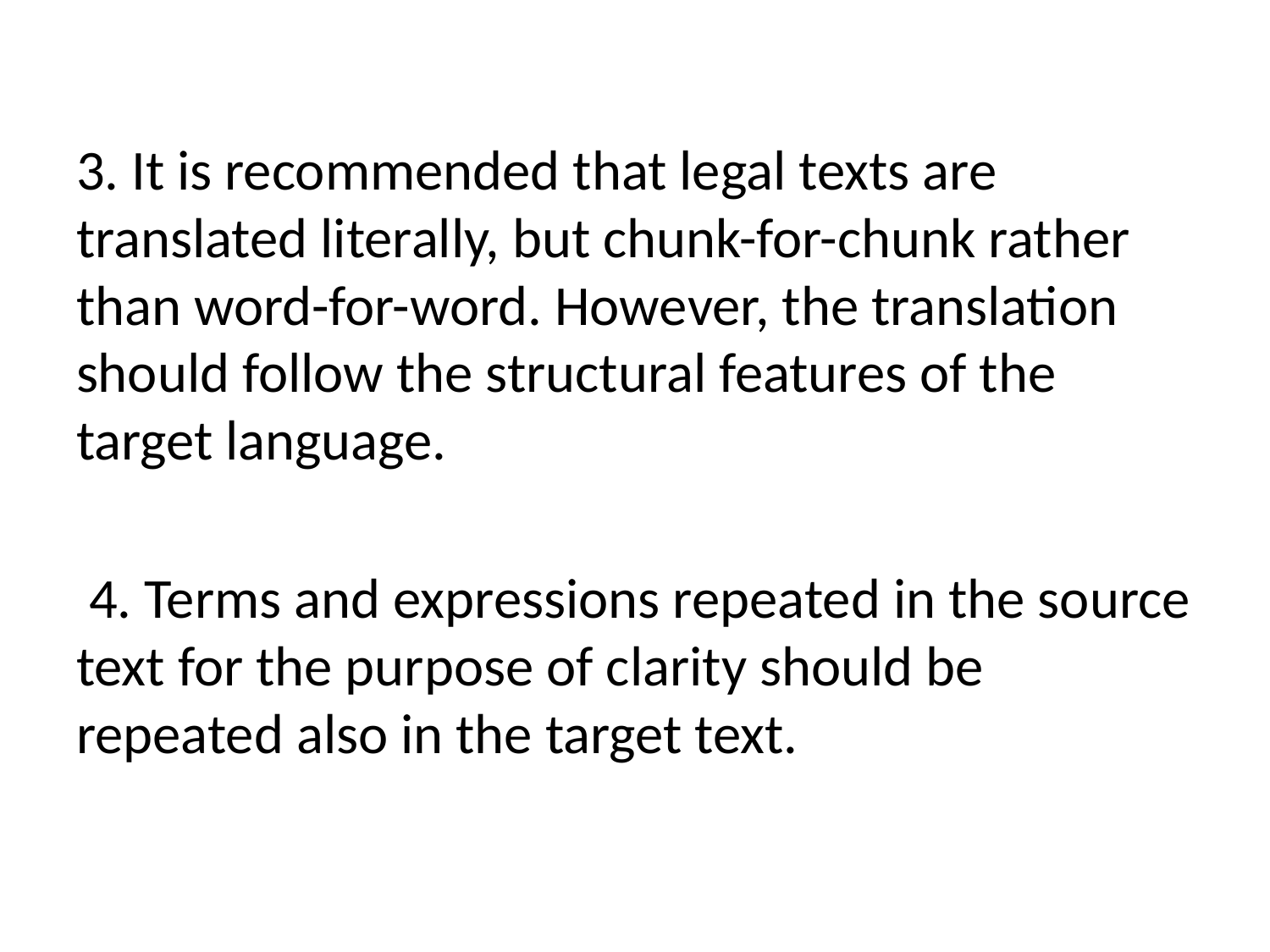

#
3. It is recommended that legal texts are translated literally, but chunk-for-chunk rather than word-for-word. However, the translation should follow the structural features of the target language.

 4. Terms and expressions repeated in the source text for the purpose of clarity should be repeated also in the target text.